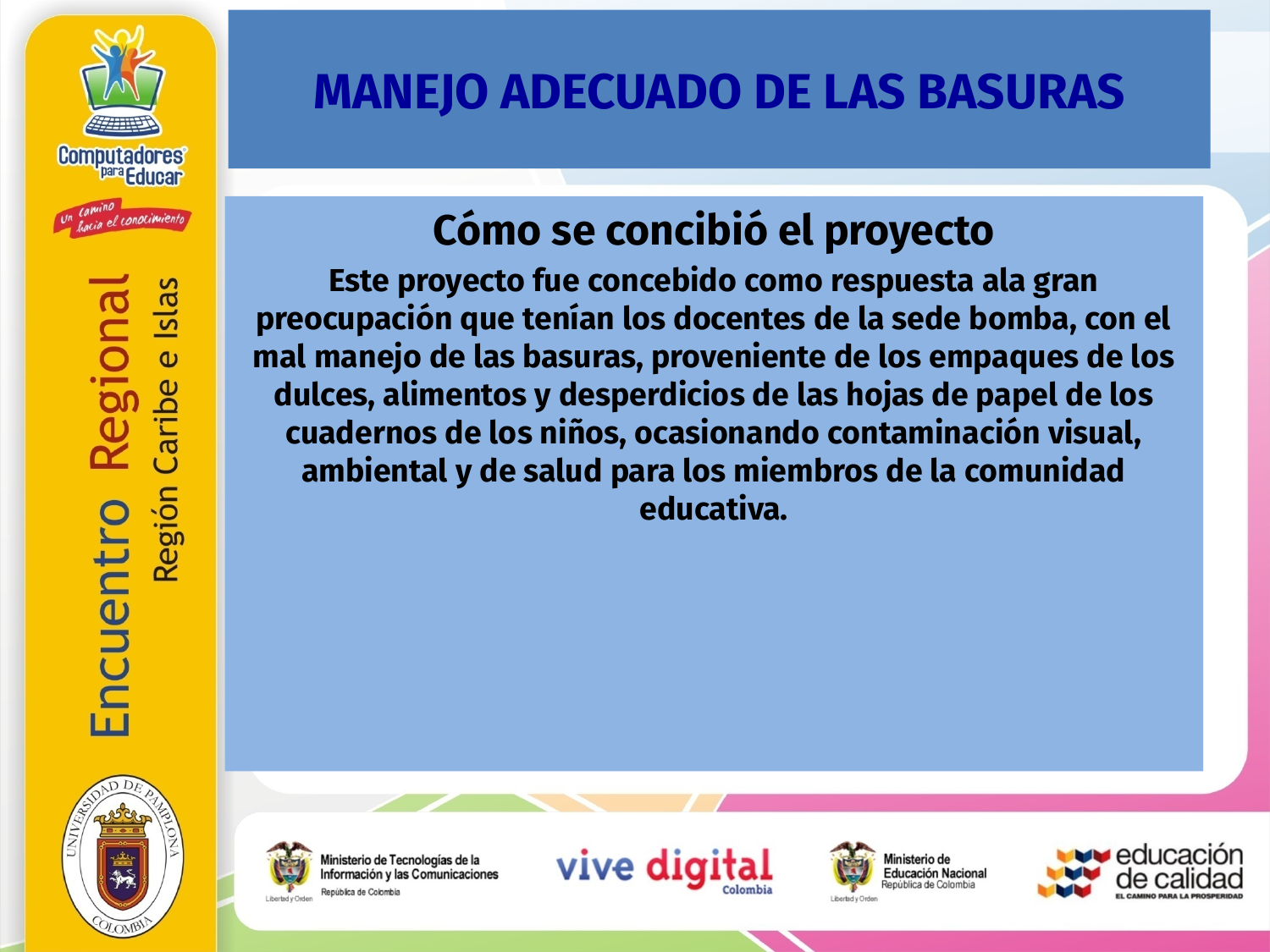

# MANEJO ADECUADO DE LAS BASURAS
Cómo se concibió el proyecto
Este proyecto fue concebido como respuesta ala gran preocupación que tenían los docentes de la sede bomba, con el mal manejo de las basuras, proveniente de los empaques de los dulces, alimentos y desperdicios de las hojas de papel de los cuadernos de los niños, ocasionando contaminación visual, ambiental y de salud para los miembros de la comunidad educativa.